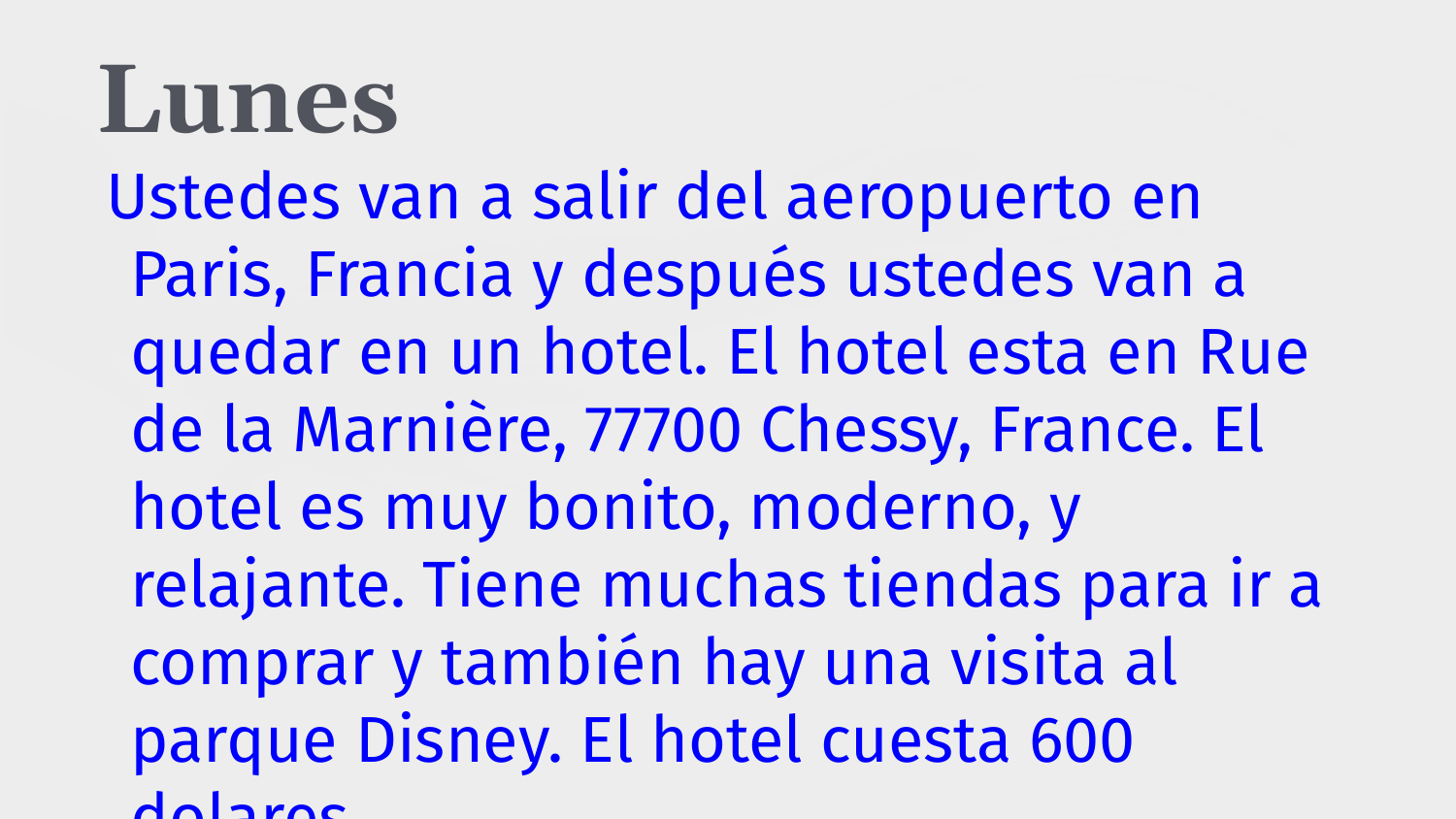

# Lunes
Ustedes van a salir del aeropuerto en Paris, Francia y después ustedes van a quedar en un hotel. El hotel esta en Rue de la Marnière, 77700 Chessy, France. El hotel es muy bonito, moderno, y relajante. Tiene muchas tiendas para ir a comprar y también hay una visita al parque Disney. El hotel cuesta 600 dolares.